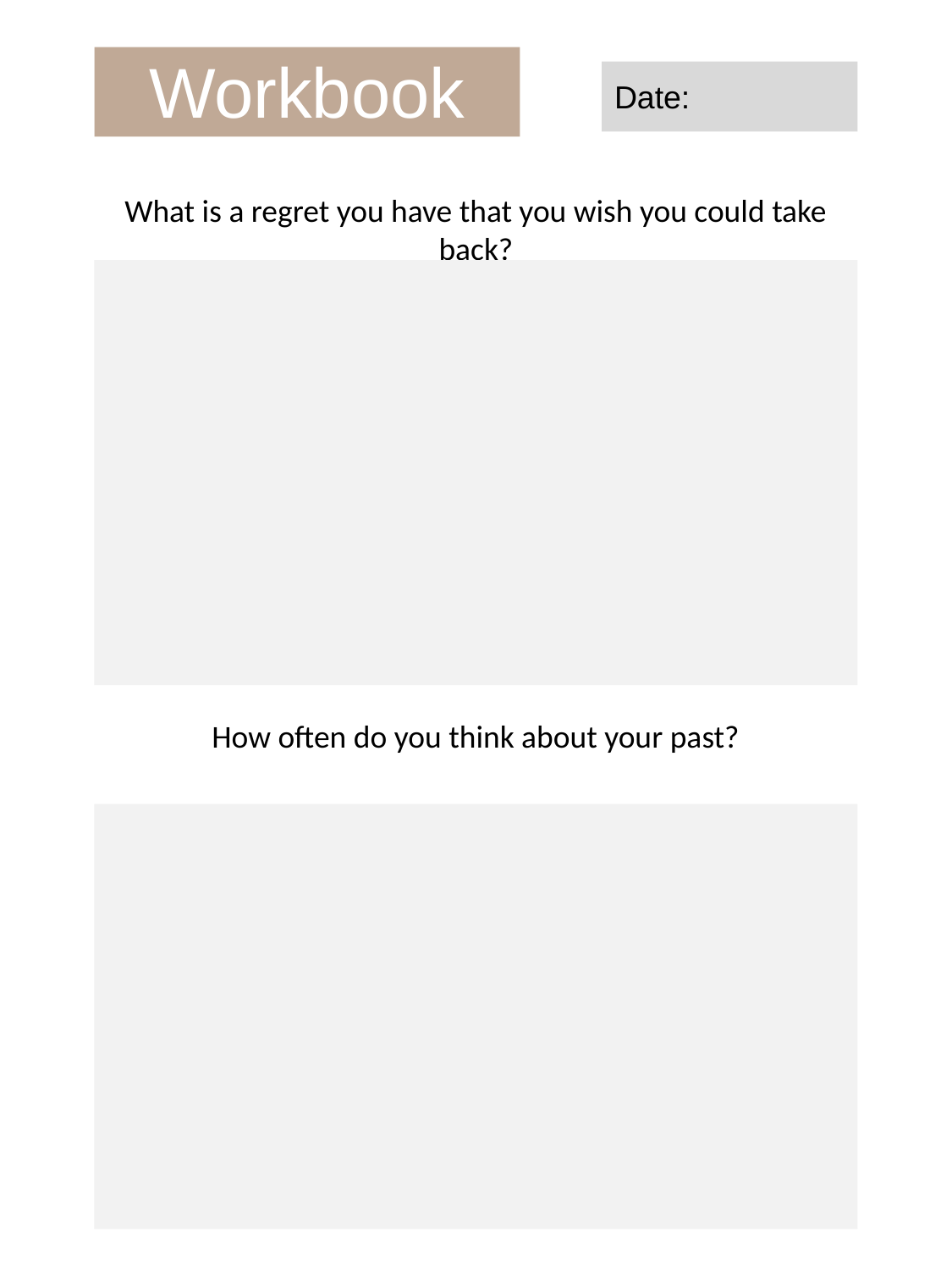

Workbook

Date:
What is a regret you have that you wish you could take back?

How often do you think about your past?